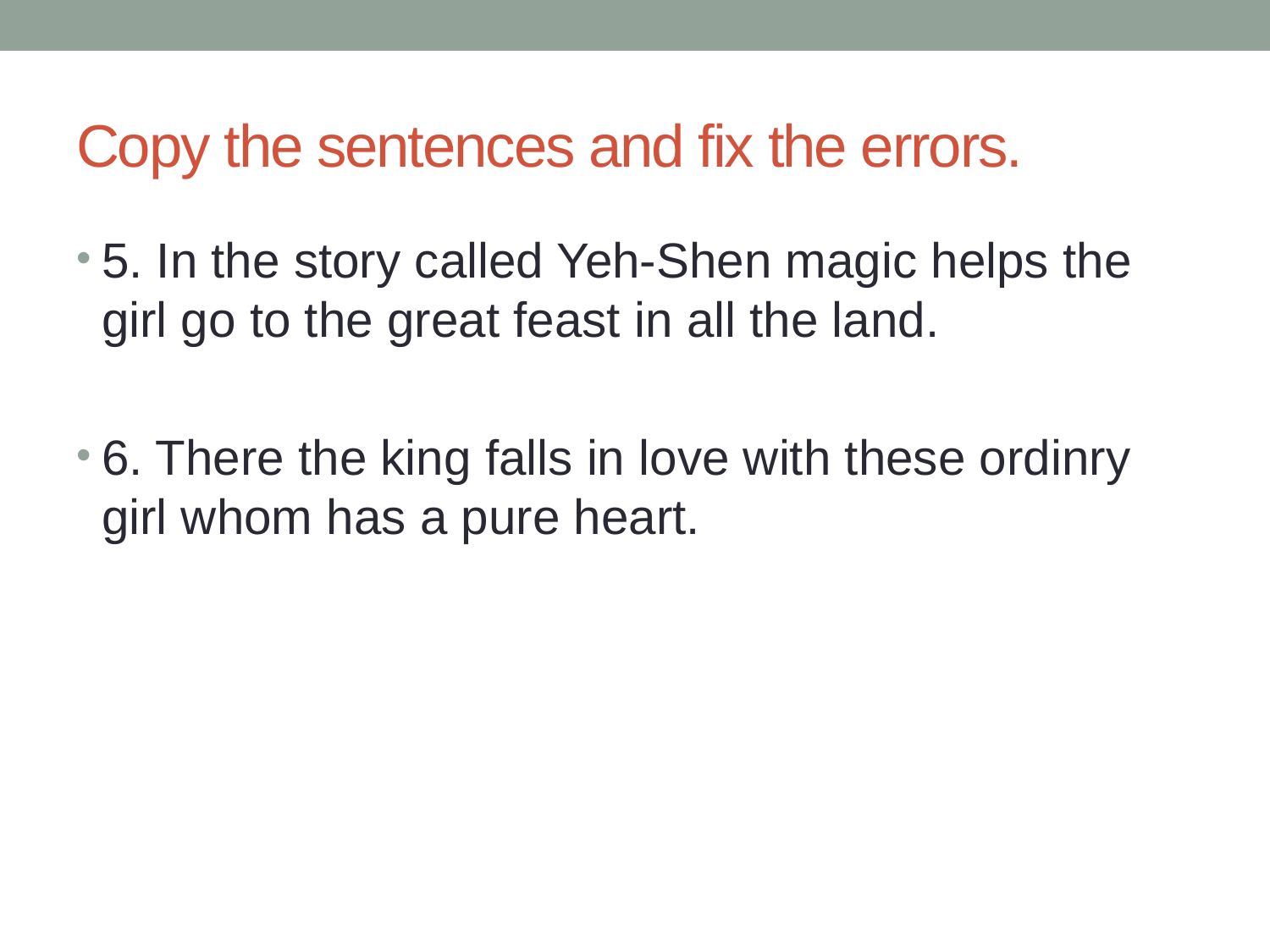

# Copy the sentences and fix the errors.
5. In the story called Yeh-Shen magic helps the girl go to the great feast in all the land.

6. There the king falls in love with these ordinry girl whom has a pure heart.